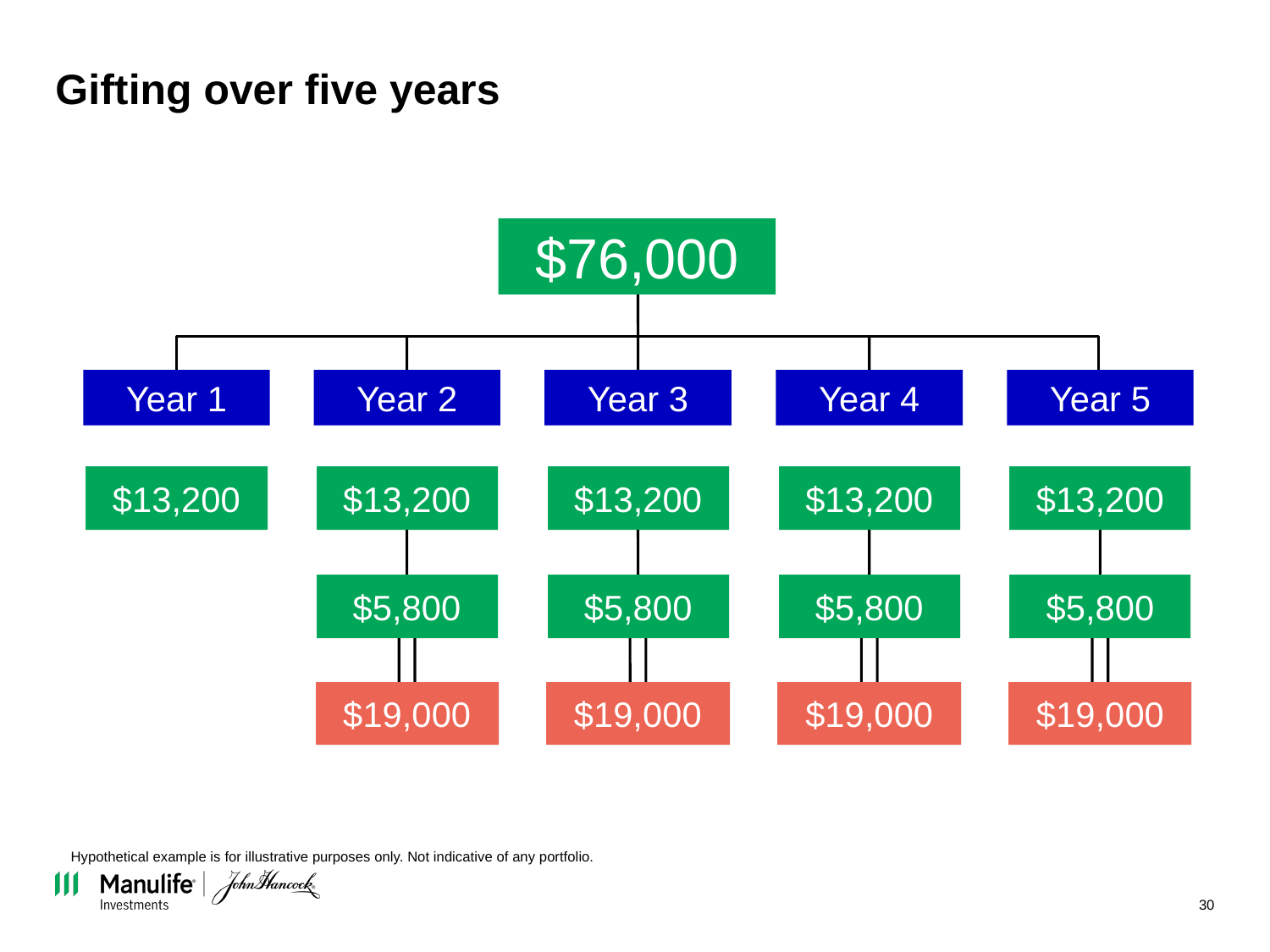

# Gifting over five years
$76,000

Year 1
Year 2
Year 3
Year 4
Year 5
$13,200
$13,200
$13,200
$13,200
$13,200

$5,800
$5,800
$5,800
$5,800
$19,000
$19,000
$19,000
$19,000
Hypothetical example is for illustrative purposes only. Not indicative of any portfolio.
30
THIS MATERIAL IS FOR INSTITUTIONAL/BROKER-DEALER USE ONLY. NOT FOR DISTRIBUTION OR USE WITH THE PUBLIC.